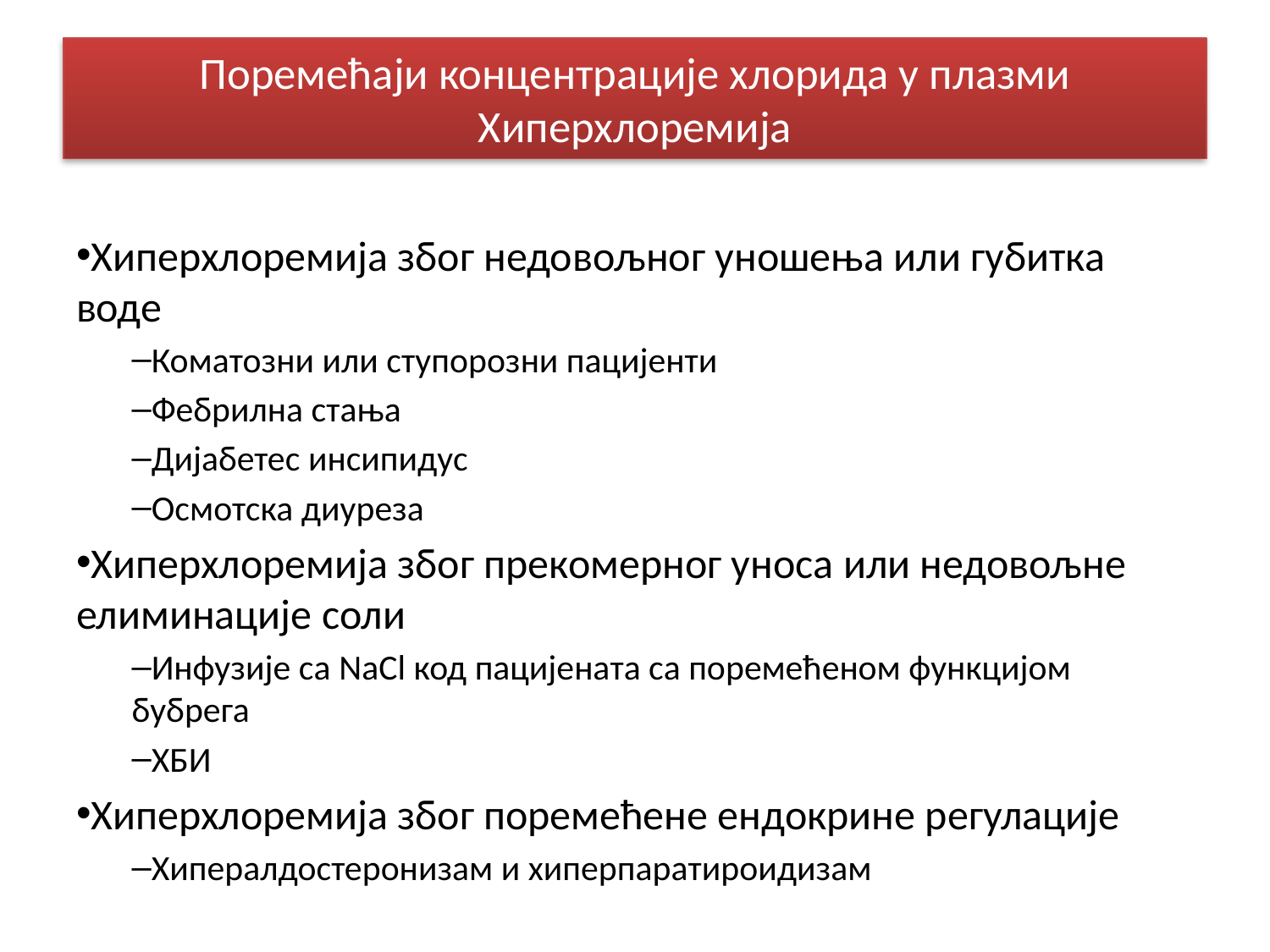

# Поремећаји концентрације хлорида у плазми Хиперхлоремија
Хиперхлоремија због недовољног уношења или губитка воде
Коматозни или ступорозни пацијенти
Фебрилна стања
Дијабетес инсипидус
Осмотска диуреза
Хиперхлоремија због прекомерног уноса или недовољне елиминације соли
Инфузије са NaCl код пацијената са поремећеном функцијом бубрега
ХБИ
Хиперхлоремија због поремећене ендокрине регулације
Хипералдостеронизам и хиперпаратироидизам